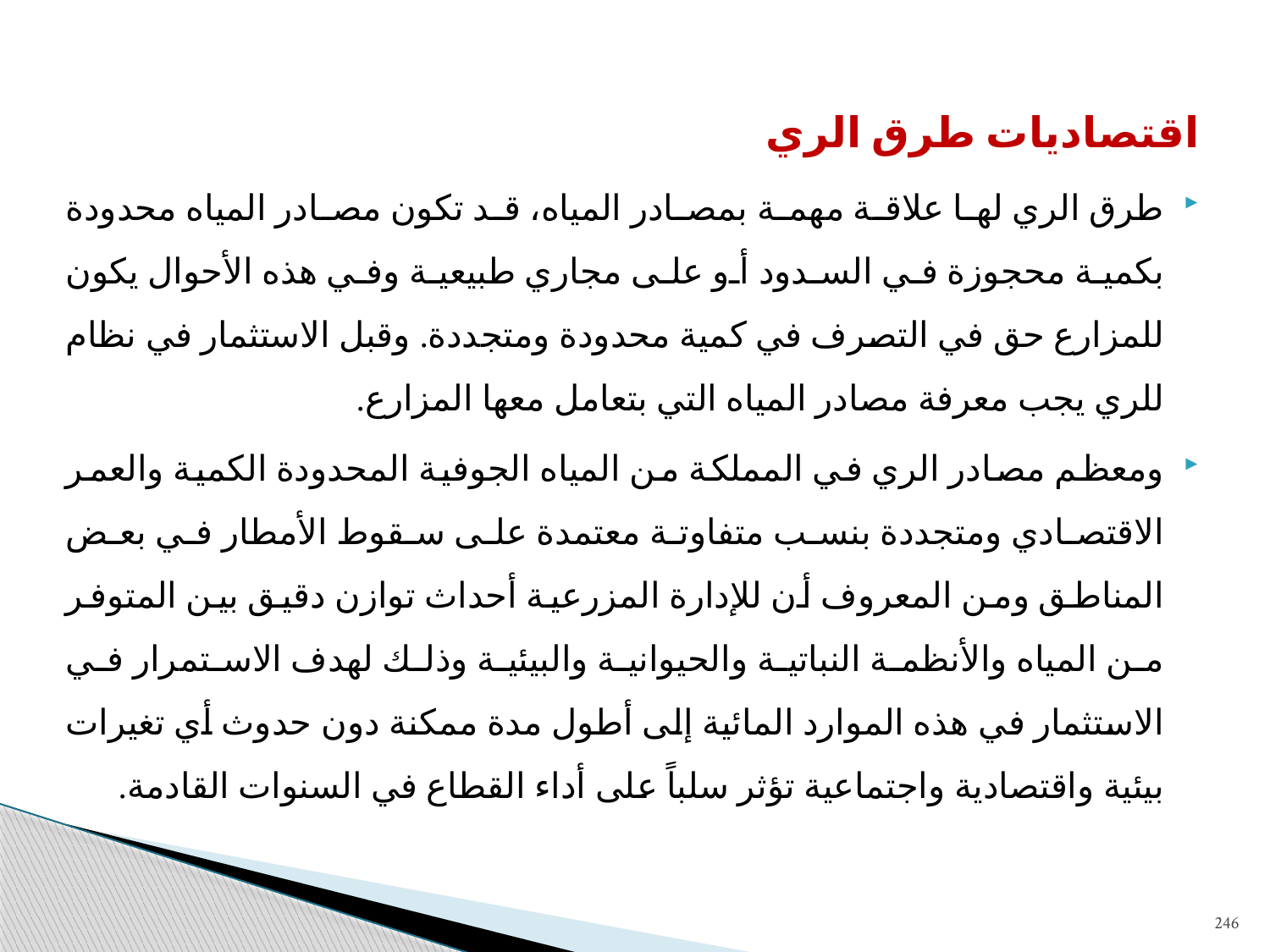

اقتصاديات طرق الري
طرق الري لها علاقة مهمة بمصادر المياه، قد تكون مصادر المياه محدودة بكمية محجوزة في السدود أو على مجاري طبيعية وفي هذه الأحوال يكون للمزارع حق في التصرف في كمية محدودة ومتجددة. وقبل الاستثمار في نظام للري يجب معرفة مصادر المياه التي بتعامل معها المزارع.
ومعظم مصادر الري في المملكة من المياه الجوفية المحدودة الكمية والعمر الاقتصادي ومتجددة بنسب متفاوتة معتمدة على سقوط الأمطار في بعض المناطق ومن المعروف أن للإدارة المزرعية أحداث توازن دقيق بين المتوفر من المياه والأنظمة النباتية والحيوانية والبيئية وذلك لهدف الاستمرار في الاستثمار في هذه الموارد المائية إلى أطول مدة ممكنة دون حدوث أي تغيرات بيئية واقتصادية واجتماعية تؤثر سلباً على أداء القطاع في السنوات القادمة.
246